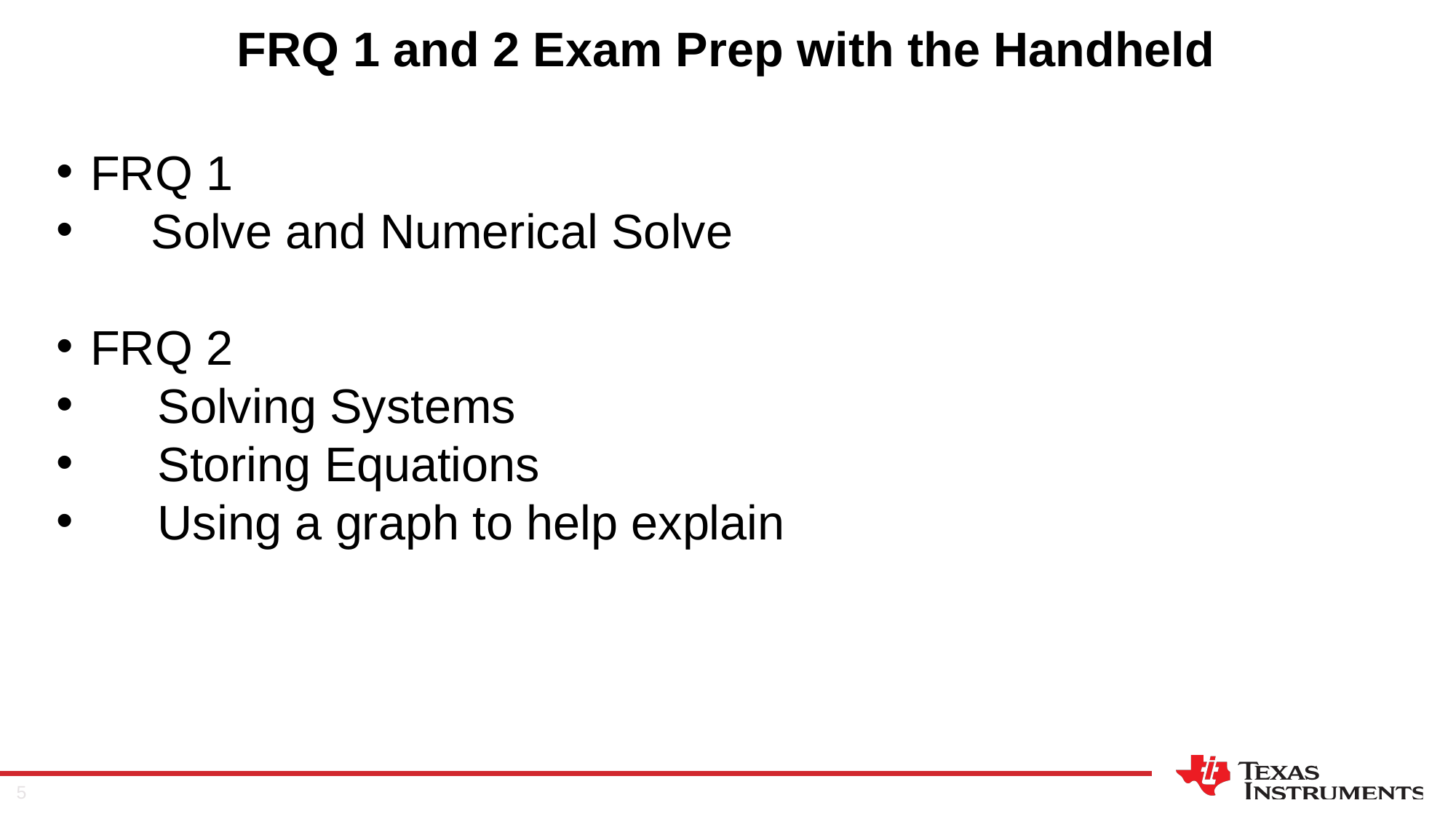

# FRQ 1 and 2 Exam Prep with the Handheld
FRQ 1
   Solve and Numerical Solve

FRQ 2
     Solving Systems
     Storing Equations
     Using a graph to help explain